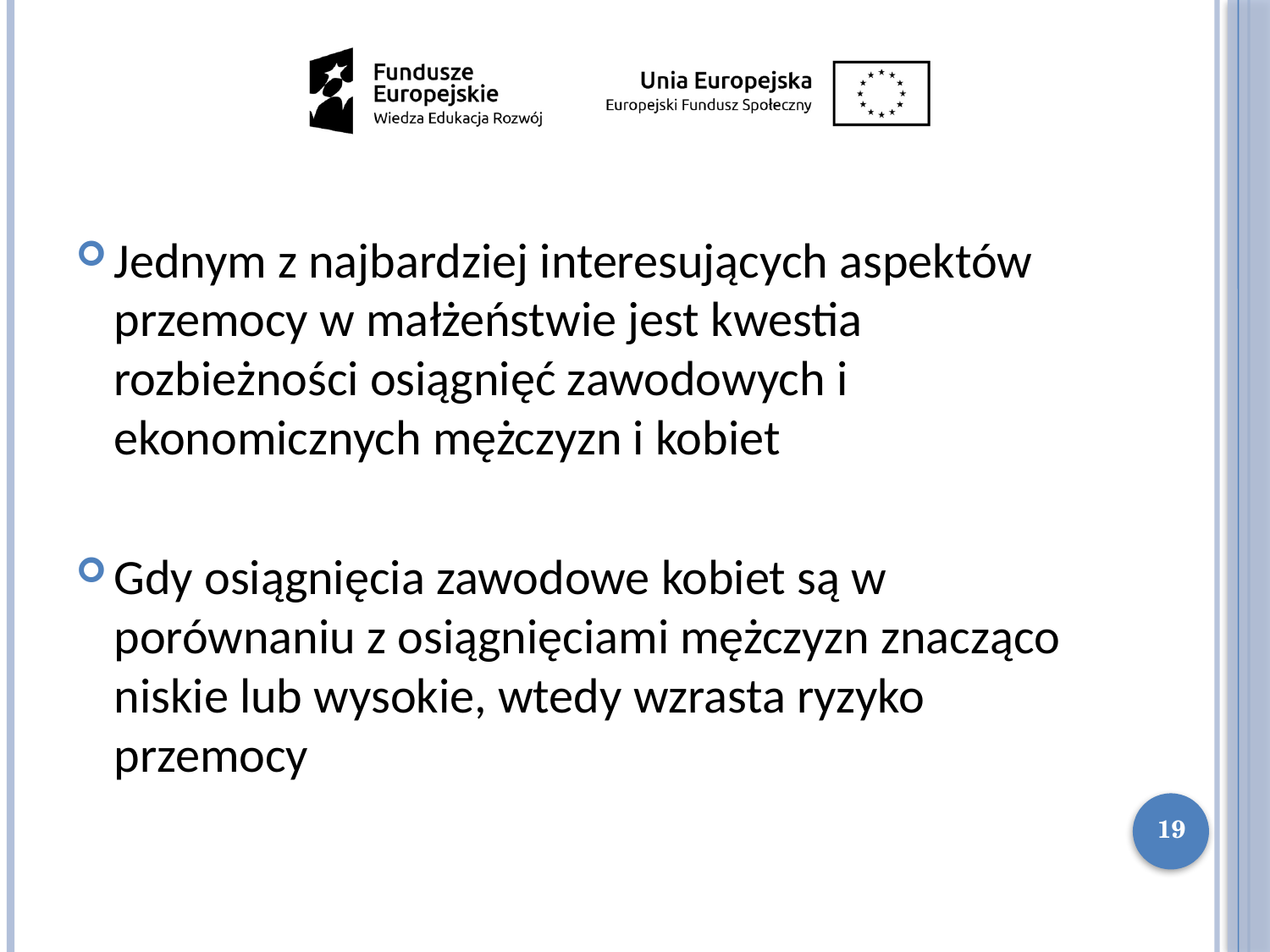

Jednym z najbardziej interesujących aspektów przemocy w małżeństwie jest kwestia rozbieżności osiągnięć zawodowych i ekonomicznych mężczyzn i kobiet

Gdy osiągnięcia zawodowe kobiet są w porównaniu z osiągnięciami mężczyzn znacząco niskie lub wysokie, wtedy wzrasta ryzyko przemocy
19